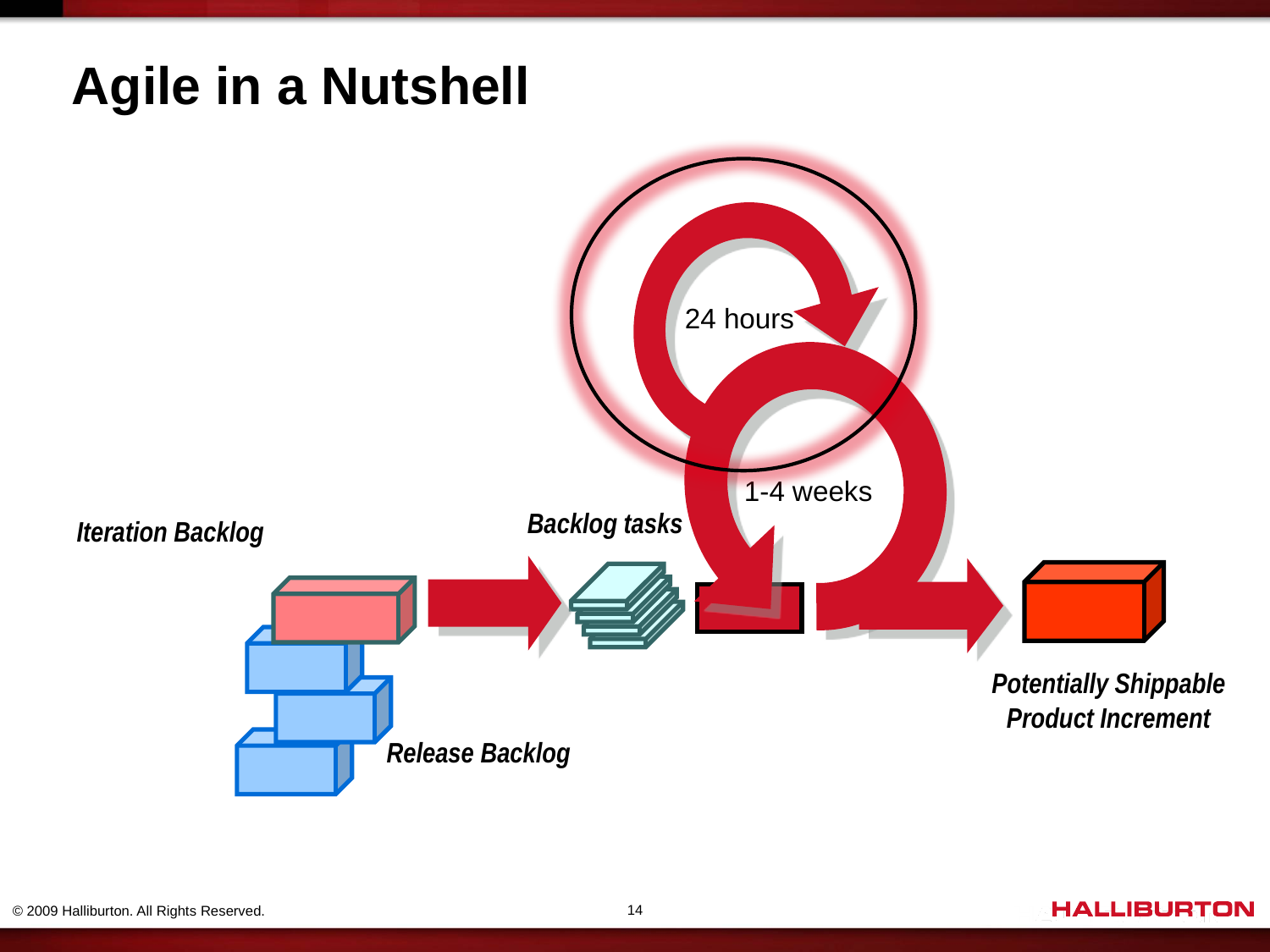

# Agile in a Nutshell

24 hours

1-4 weeks
Backlog tasks
Iteration Backlog

Release Backlog

Potentially Shippable
Product Increment